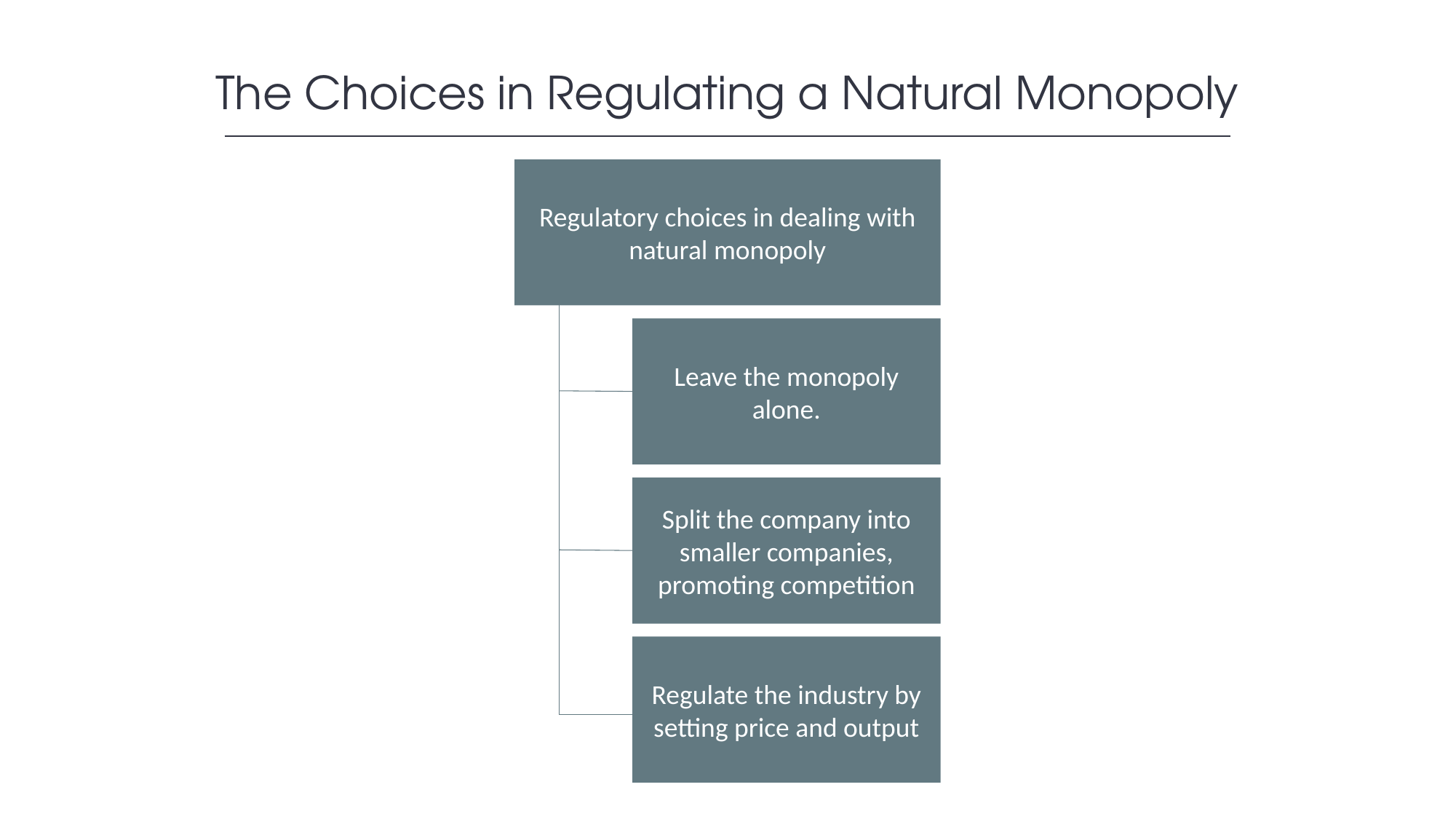

The Choices in Regulating a Natural Monopoly
Regulatory choices in dealing with natural monopoly
Leave the monopoly alone.
Split the company into smaller companies, promoting competition
Regulate the industry by setting price and output